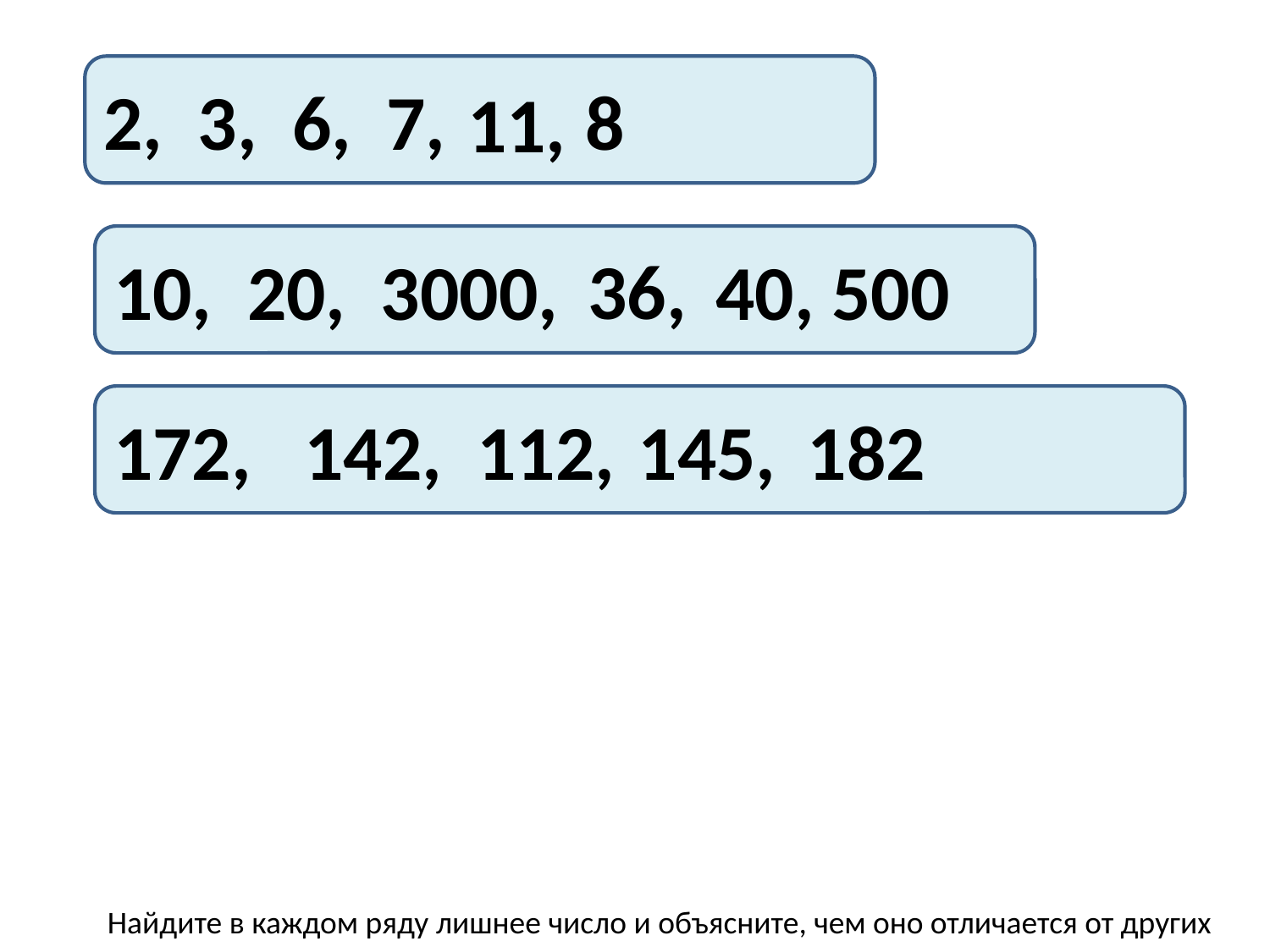

11,
#
2,  3,  6,  7,        8
10,  20,  3000,         40, 500
36,
172,   142,  112,           182
145,
Найдите в каждом ряду лишнее число и объясните, чем оно отличается от других